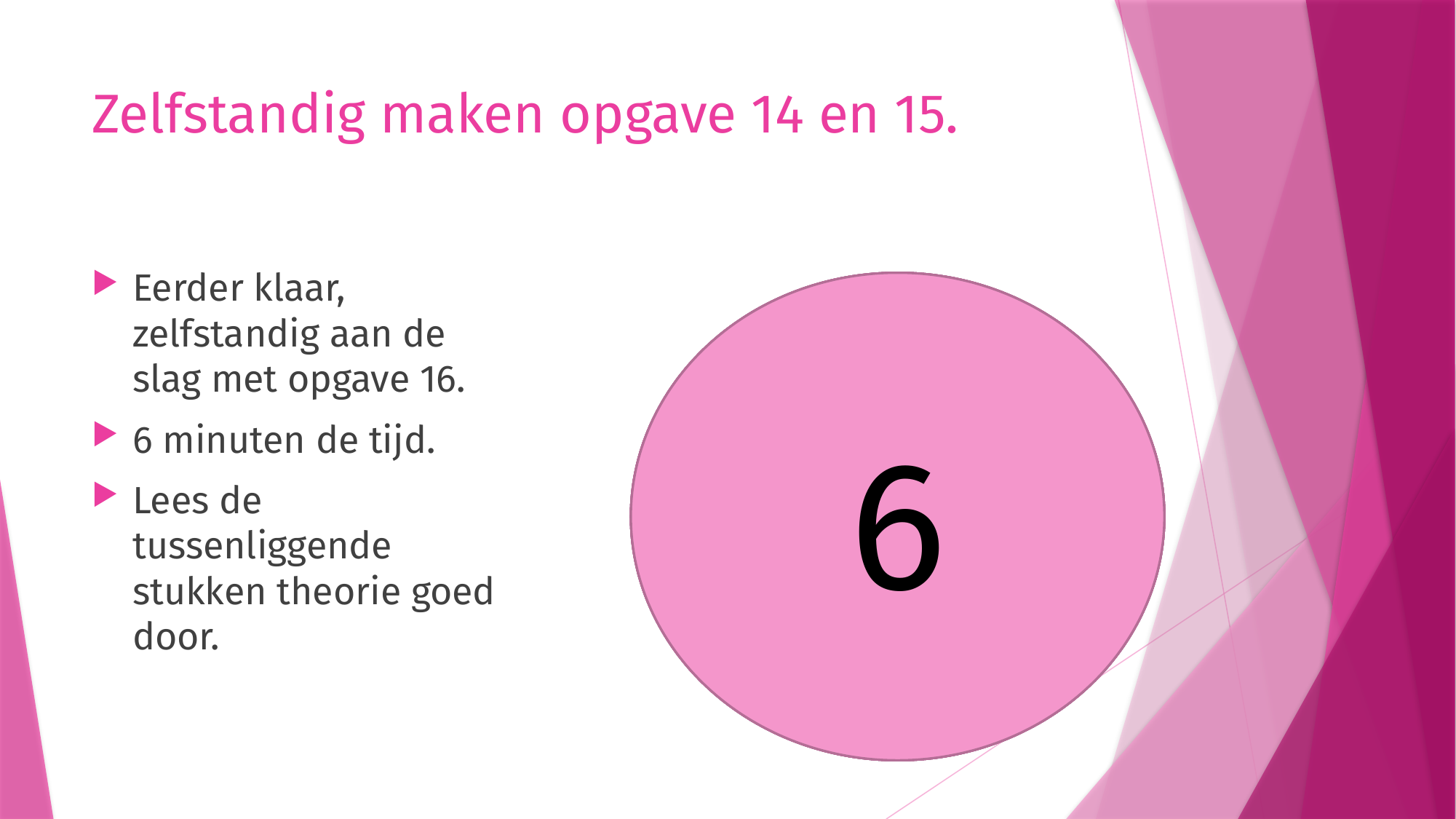

# Zelfstandig maken opgave 14 en 15.
Eerder klaar, zelfstandig aan de slag met opgave 16.
6 minuten de tijd.
Lees de tussenliggende stukken theorie goed door.
5
6
4
3
1
2